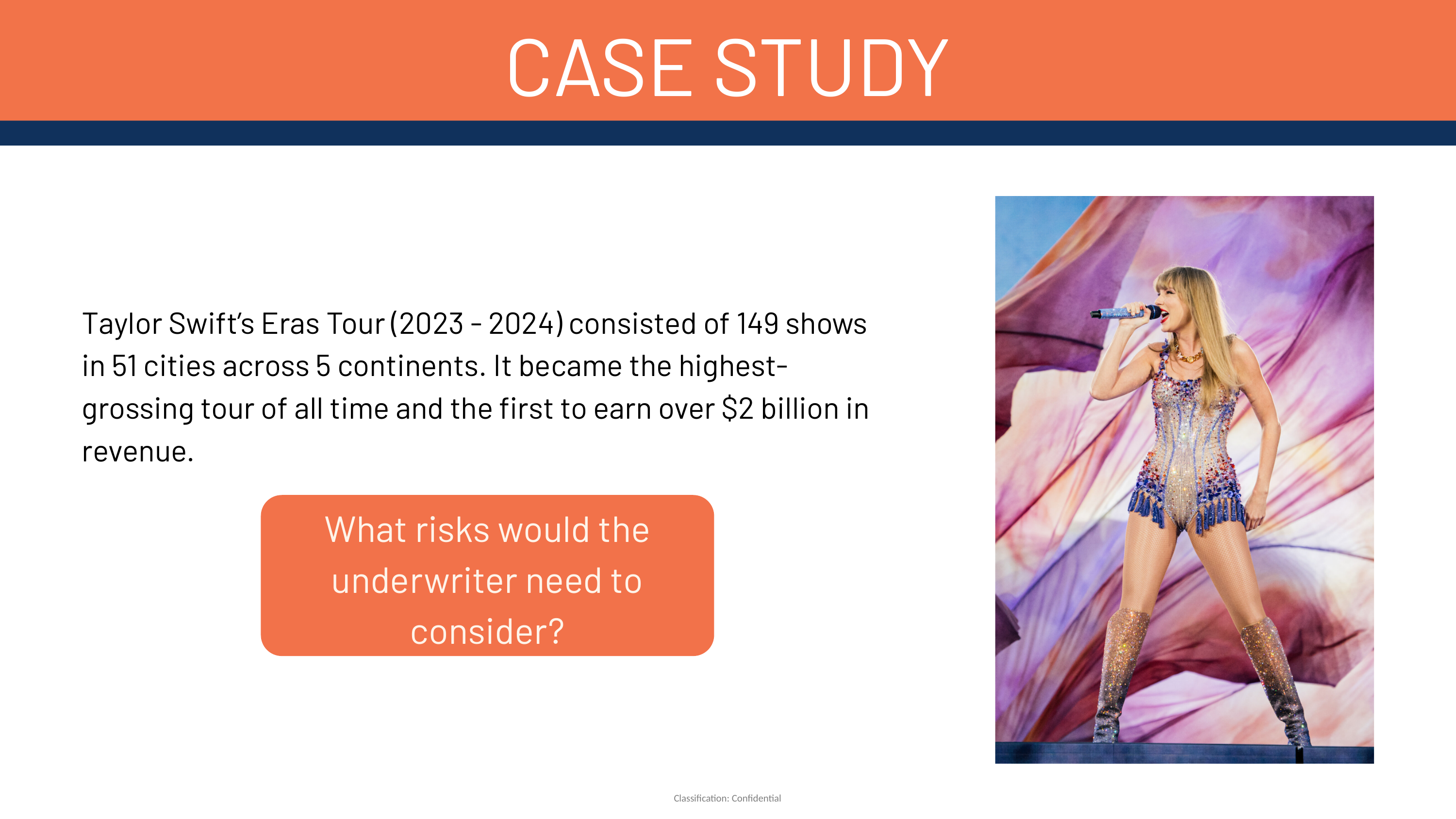

CASE STUDY

Taylor Swift’s Eras Tour (2023 - 2024) consisted of 149 shows in 51 cities across 5 continents. It became the highest-grossing tour of all time and the first to earn over $2 billion in revenue.
What risks would the underwriter need to consider?